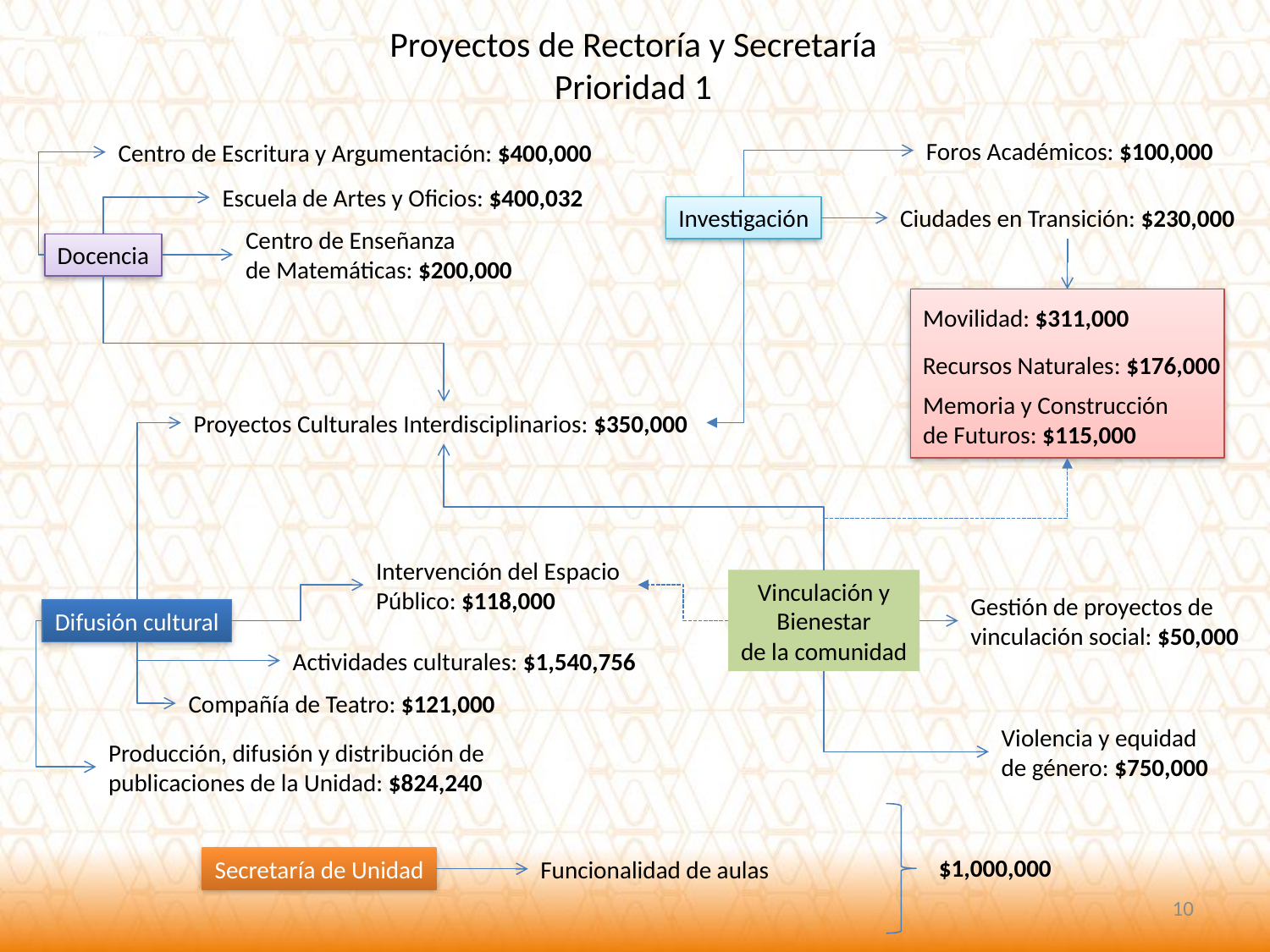

Proyectos de Rectoría y Secretaría
Prioridad 1
Foros Académicos: $100,000
Centro de Escritura y Argumentación: $400,000
Escuela de Artes y Oficios: $400,032
Investigación
Ciudades en Transición: $230,000
Centro de Enseñanza
de Matemáticas: $200,000
Docencia

Movilidad: $311,000
Recursos Naturales: $176,000
Memoria y Construcción
de Futuros: $115,000
Proyectos Culturales Interdisciplinarios: $350,000
Intervención del Espacio Público: $118,000
Vinculación y
Bienestar
de la comunidad
Gestión de proyectos de
vinculación social: $50,000
Difusión cultural
Actividades culturales: $1,540,756
Compañía de Teatro: $121,000
Violencia y equidad
de género: $750,000
Producción, difusión y distribución de publicaciones de la Unidad: $824,240

$1,000,000
Secretaría de Unidad
Funcionalidad de aulas
10